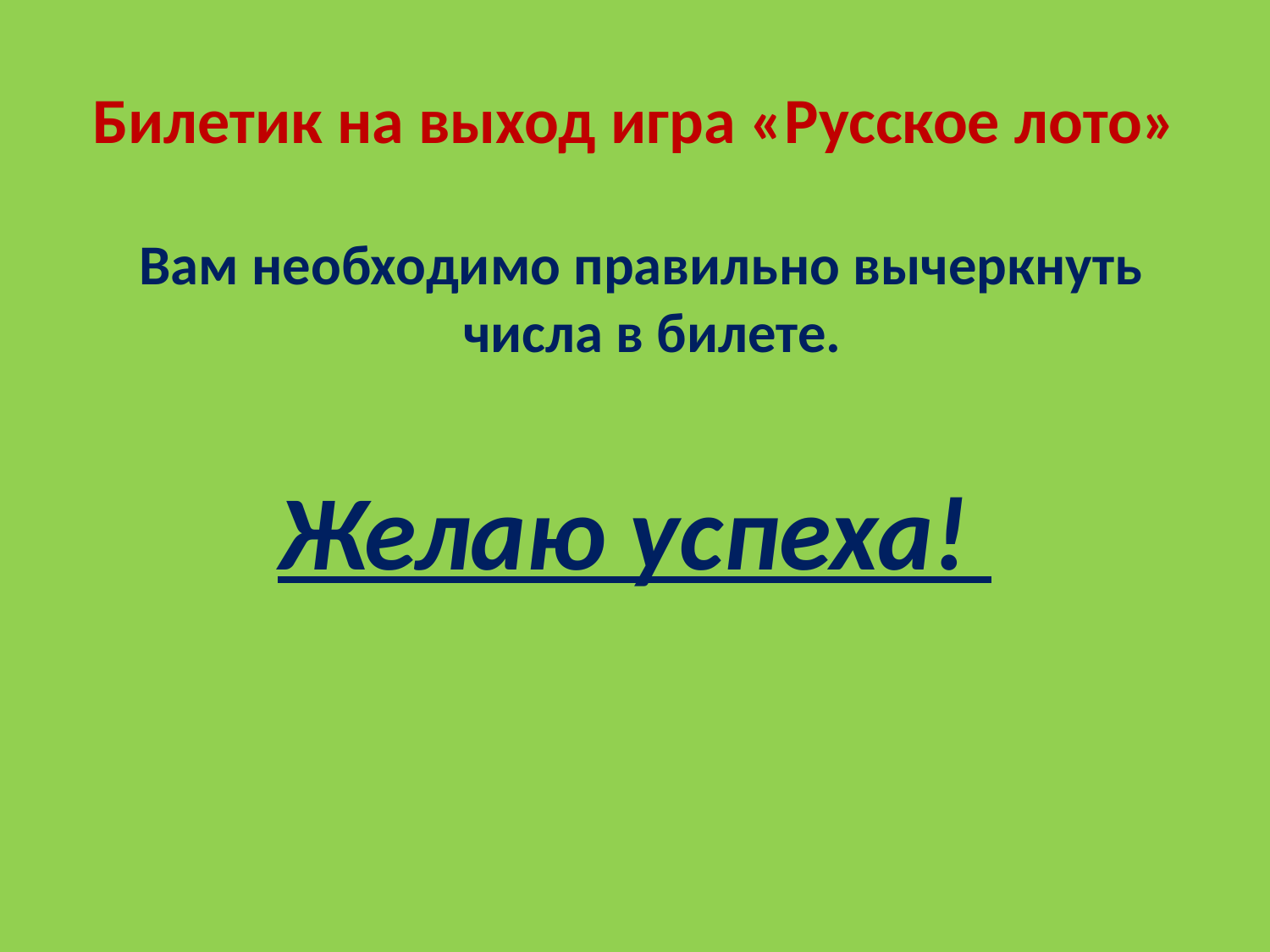

# Билетик на выход игра «Русское лото»
 Вам необходимо правильно вычеркнуть числа в билете.

Желаю успеха!